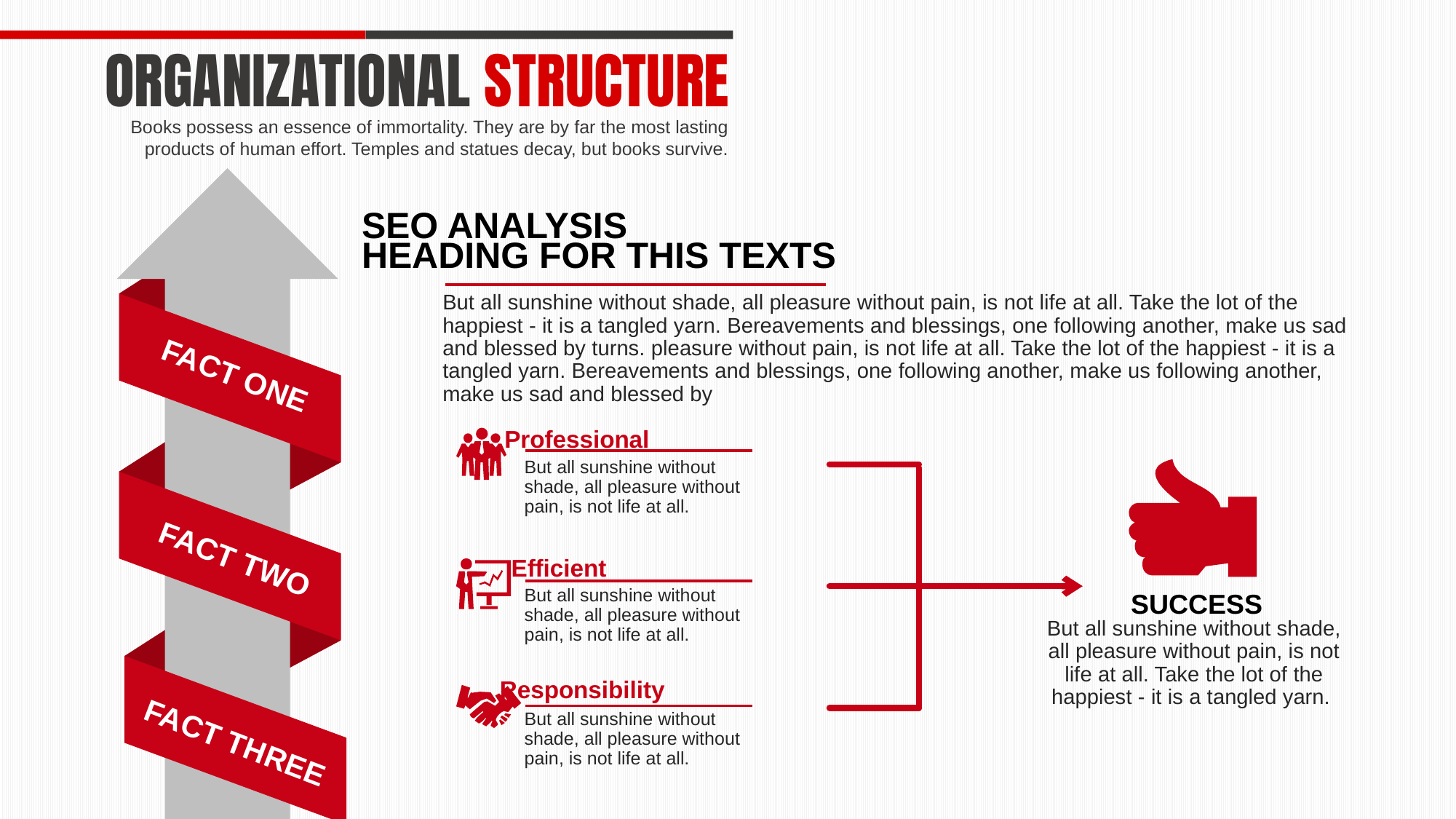

ORGANIZATIONAL STRUCTURE
Books possess an essence of immortality. They are by far the most lasting products of human effort. Temples and statues decay, but books survive.

SEO ANALYSIS
HEADING FOR THIS TEXTS

But all sunshine without shade, all pleasure without pain, is not life at all. Take the lot of the happiest - it is a tangled yarn. Bereavements and blessings, one following another, make us sad and blessed by turns. pleasure without pain, is not life at all. Take the lot of the happiest - it is a tangled yarn. Bereavements and blessings, one following another, make us following another, make us sad and blessed by

FACT ONE
Professional
But all sunshine without shade, all pleasure without pain, is not life at all.

FACT TWO
Efficient
But all sunshine without shade, all pleasure without pain, is not life at all.

SUCCESS
But all sunshine without shade, all pleasure without pain, is not life at all. Take the lot of the happiest - it is a tangled yarn.

FACT THREE
Responsibility
But all sunshine without shade, all pleasure without pain, is not life at all.